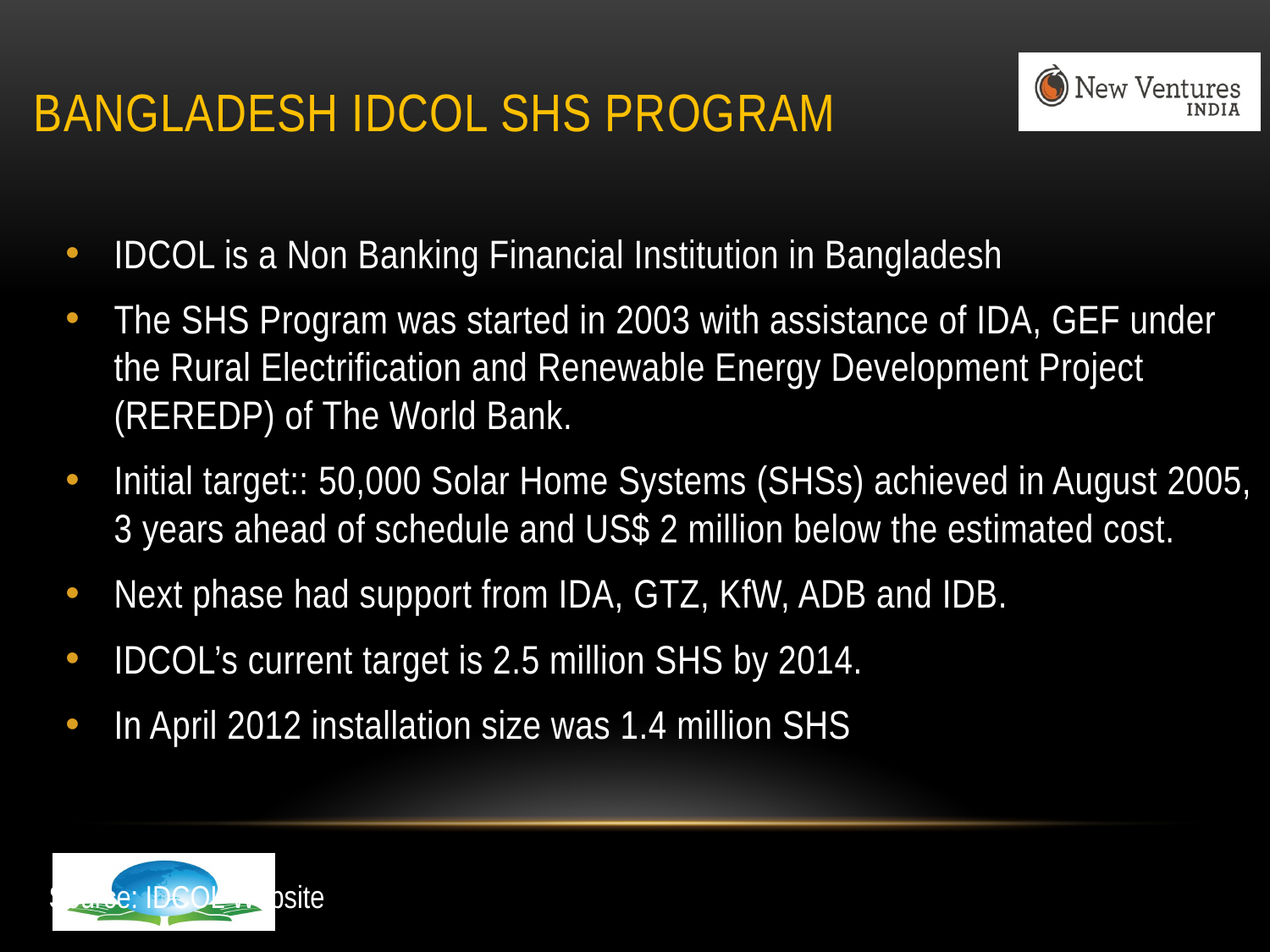

# Bangladesh IDCOL SHS Program
IDCOL is a Non Banking Financial Institution in Bangladesh
The SHS Program was started in 2003 with assistance of IDA, GEF under the Rural Electrification and Renewable Energy Development Project (REREDP) of The World Bank.
Initial target:: 50,000 Solar Home Systems (SHSs) achieved in August 2005, 3 years ahead of schedule and US$ 2 million below the estimated cost.
Next phase had support from IDA, GTZ, KfW, ADB and IDB.
IDCOL’s current target is 2.5 million SHS by 2014.
In April 2012 installation size was 1.4 million SHS
Source: IDCOL Website